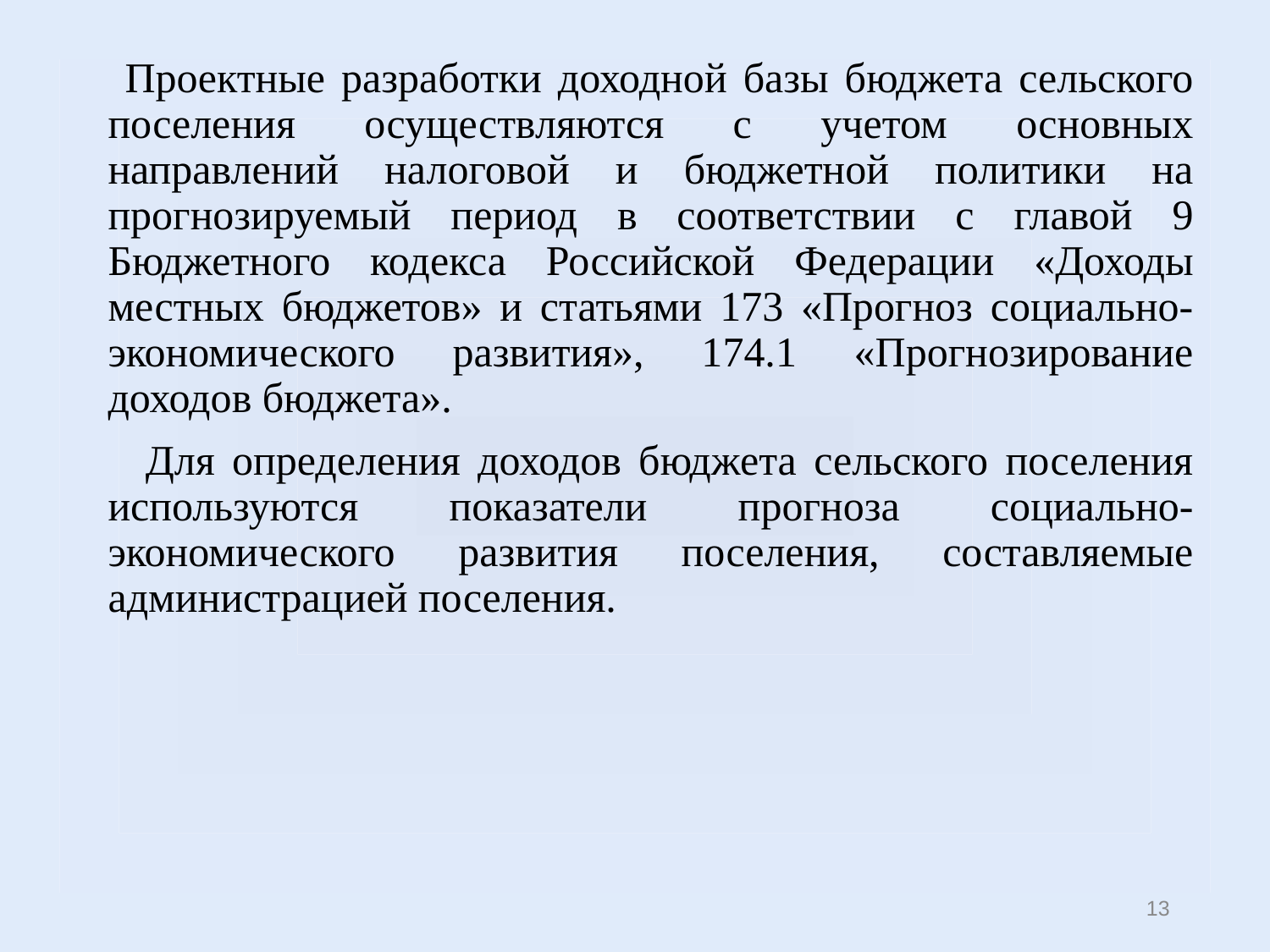

Проектные разработки доходной базы бюджета сельского поселения осуществляются с учетом основных направлений налоговой и бюджетной политики на прогнозируемый период в соответствии с главой 9 Бюджетного кодекса Российской Федерации «Доходы местных бюджетов» и статьями 173 «Прогноз социально-экономического развития», 174.1 «Прогнозирование доходов бюджета».
    Для определения доходов бюджета сельского поселения используются показатели прогноза социально-экономического развития поселения, составляемые администрацией поселения.

13